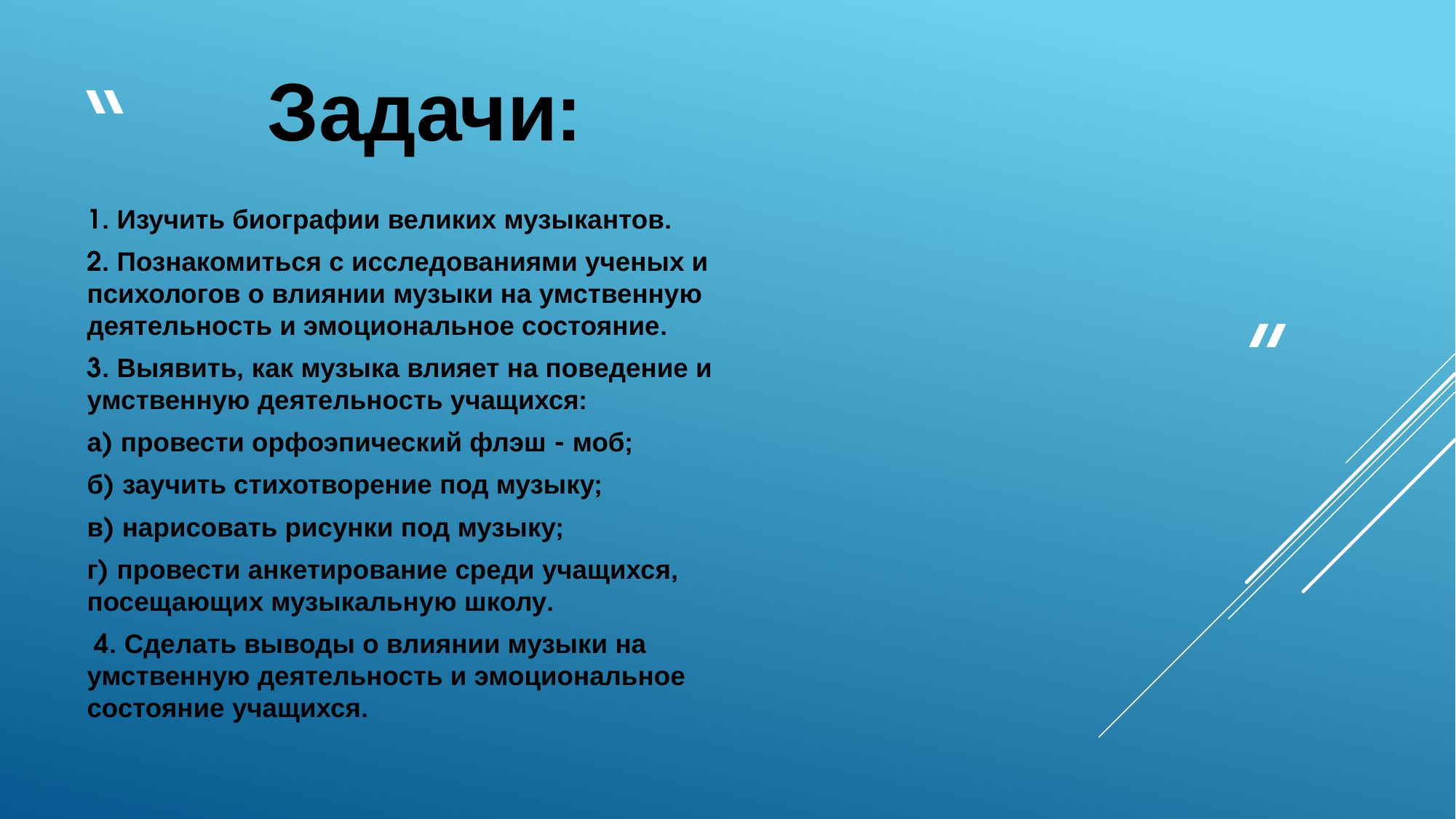

# Задачи:

1. Изучить биографии великих музыкантов.
2. Познакомиться с исследованиями ученых и психологов о влиянии музыки на умственную деятельность и эмоциональное состояние.
3. Выявить, как музыка влияет на поведение и умственную деятельность учащихся:
а) провести орфоэпический флэш - моб;
б) заучить стихотворение под музыку;
в) нарисовать рисунки под музыку;
г) провести анкетирование среди учащихся, посещающих музыкальную школу.
 4. Сделать выводы о влиянии музыки на умственную деятельность и эмоциональное состояние учащихся.